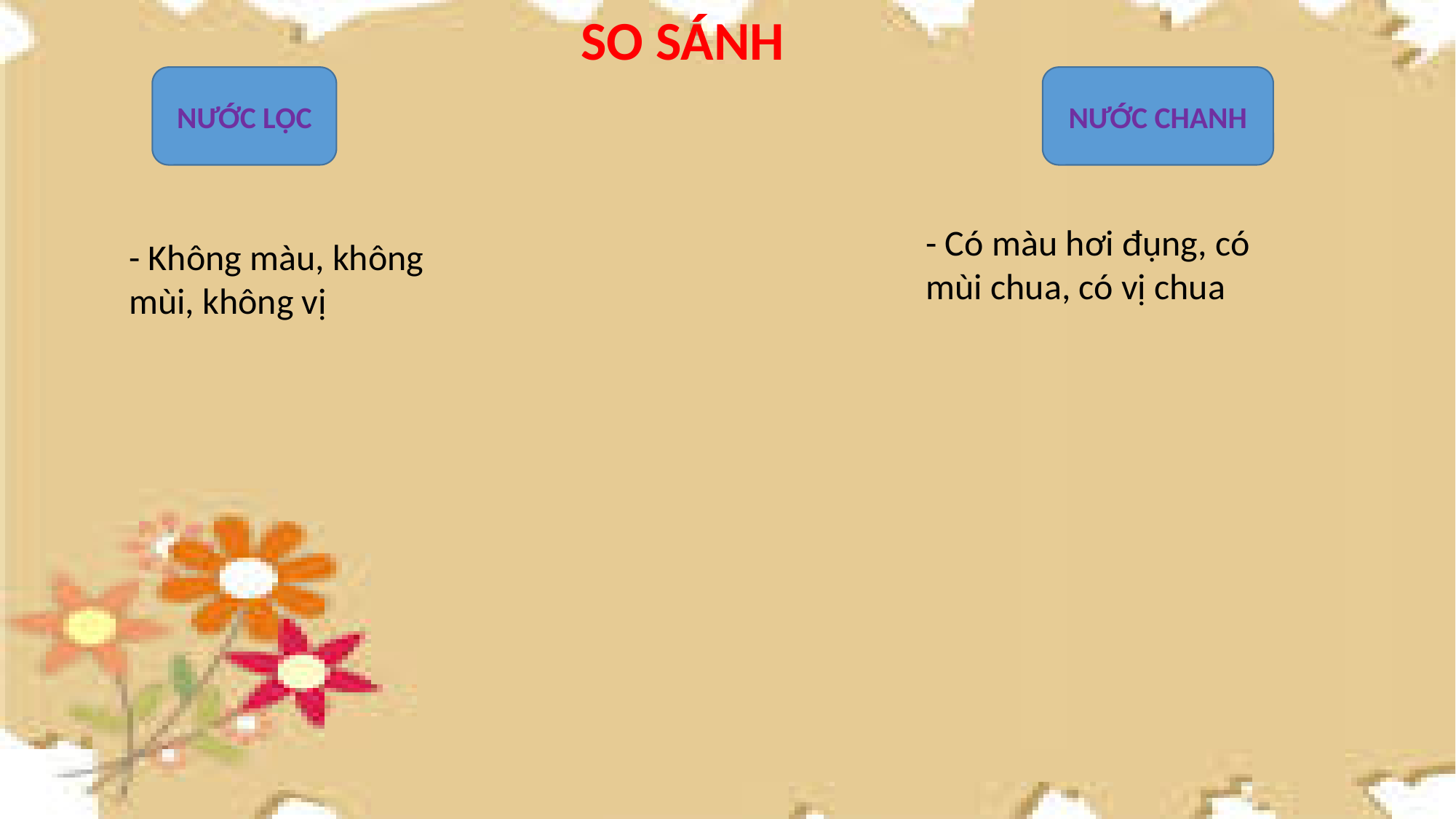

SO SÁNH
NƯỚC LỌC
NƯỚC CHANH
- Có màu hơi đụng, có mùi chua, có vị chua
- Không màu, không mùi, không vị